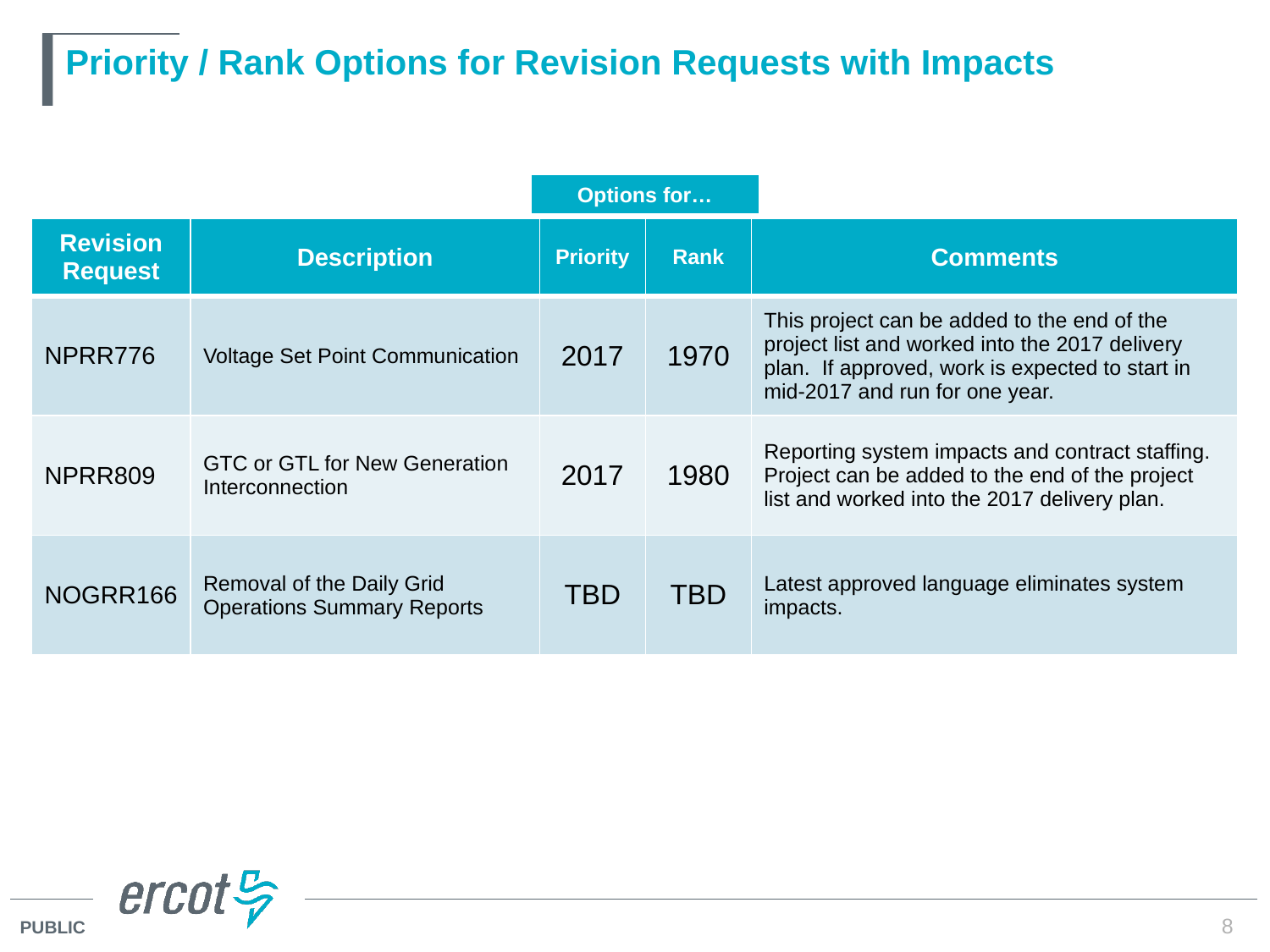

# Priority / Rank Options for Revision Requests with Impacts
| Options for… |
| --- |
| Revision Request | Description | Priority | Rank | Comments |
| --- | --- | --- | --- | --- |
| NPRR776 | Voltage Set Point Communication | 2017 | 1970 | This project can be added to the end of the project list and worked into the 2017 delivery plan. If approved, work is expected to start in mid-2017 and run for one year. |
| NPRR809 | GTC or GTL for New Generation Interconnection | 2017 | 1980 | Reporting system impacts and contract staffing. Project can be added to the end of the project list and worked into the 2017 delivery plan. |
| NOGRR166 | Removal of the Daily Grid Operations Summary Reports | TBD | TBD | Latest approved language eliminates system impacts. |
8